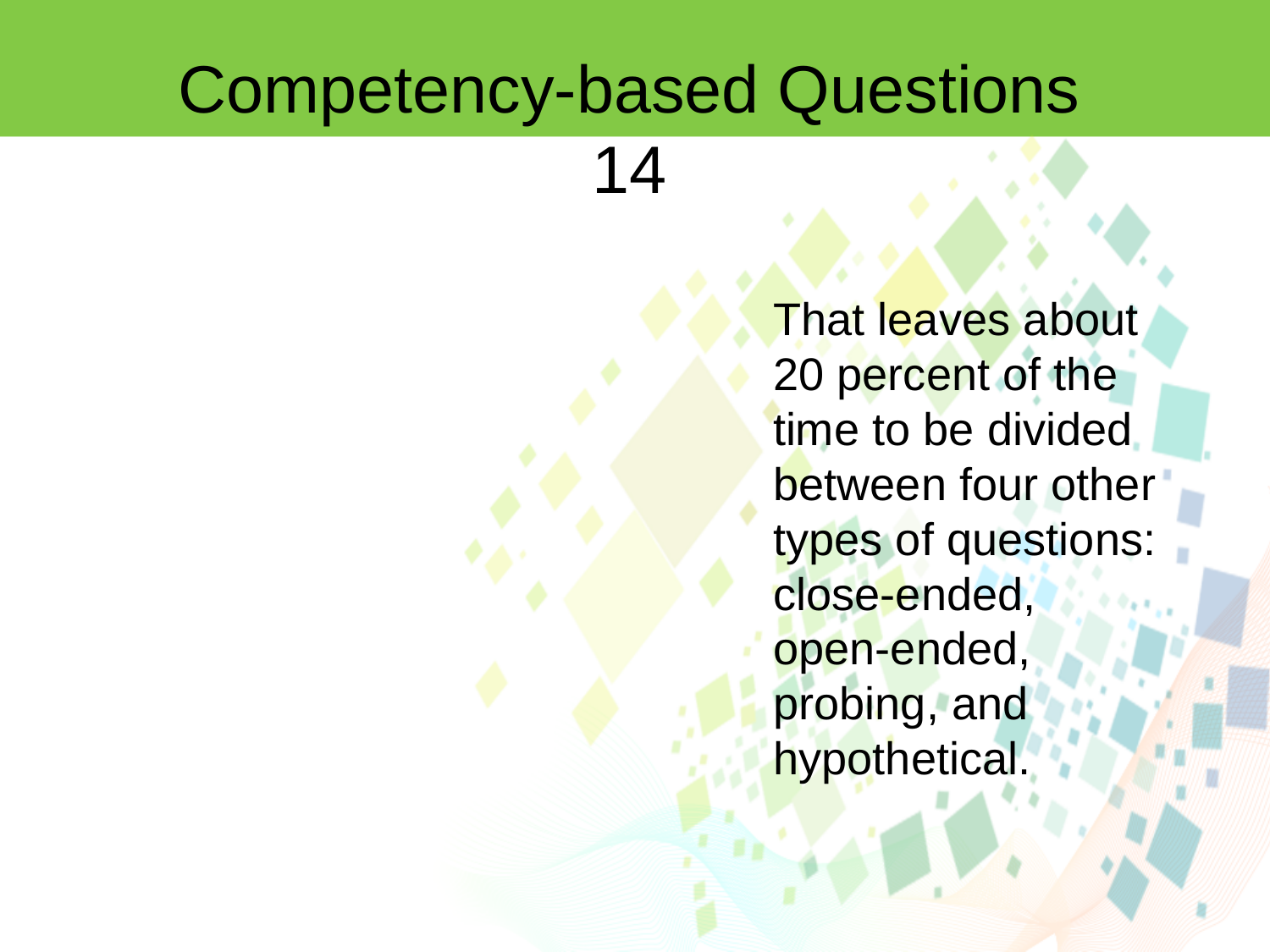

Competency-based Questions 14
That leaves about 20 percent of the time to be divided
between four other types of questions: close-ended, open-ended, probing, and hypothetical.